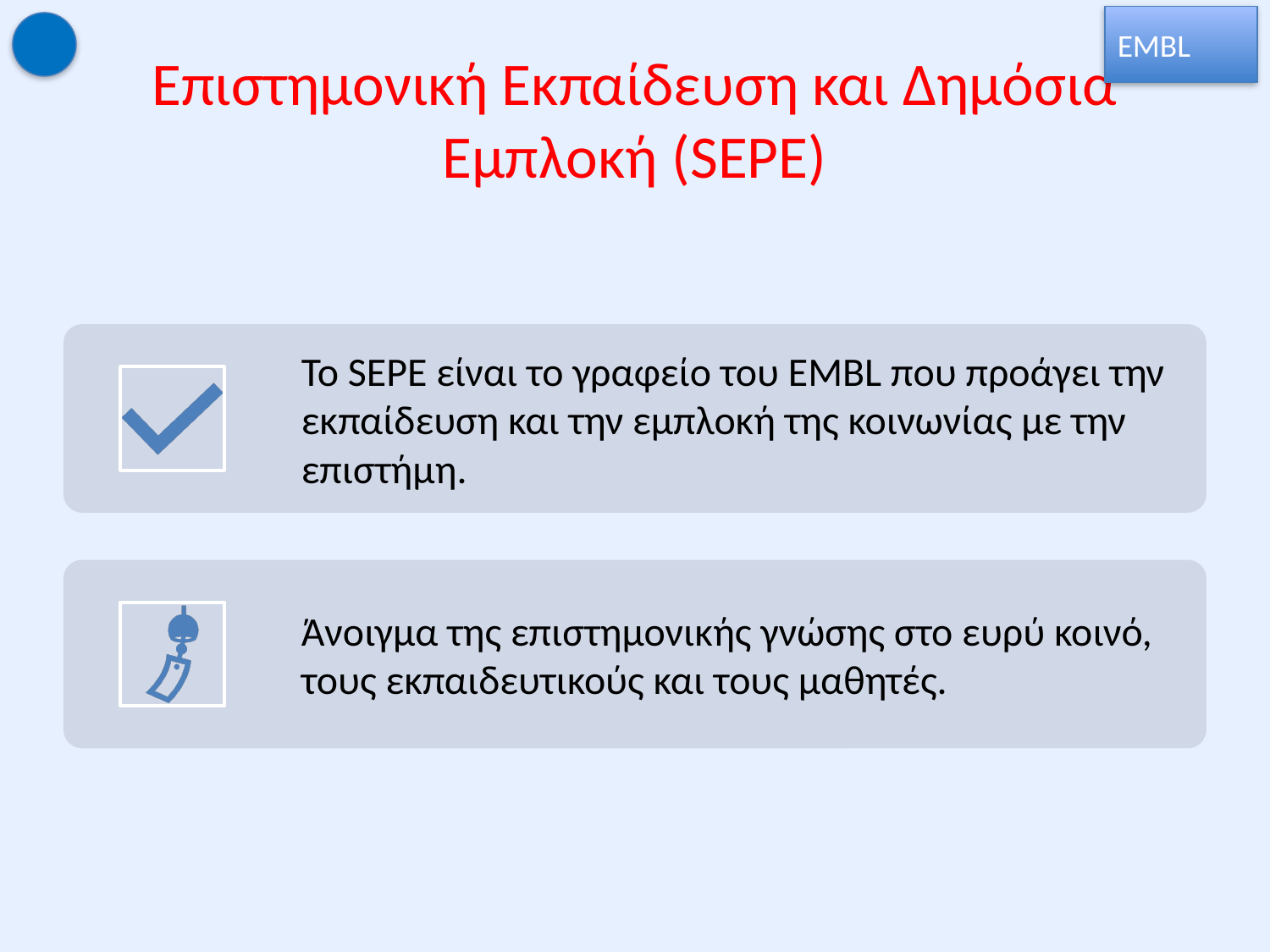

EMBL

# Επιστημονική Εκπαίδευση και Δημόσια Εμπλοκή (SEPE)
Το SEPE είναι το γραφείο του EMBL που προάγει την εκπαίδευση και την εμπλοκή της κοινωνίας με την επιστήμη.
Άνοιγμα της επιστημονικής γνώσης στο ευρύ κοινό, τους εκπαιδευτικούς και τους μαθητές.